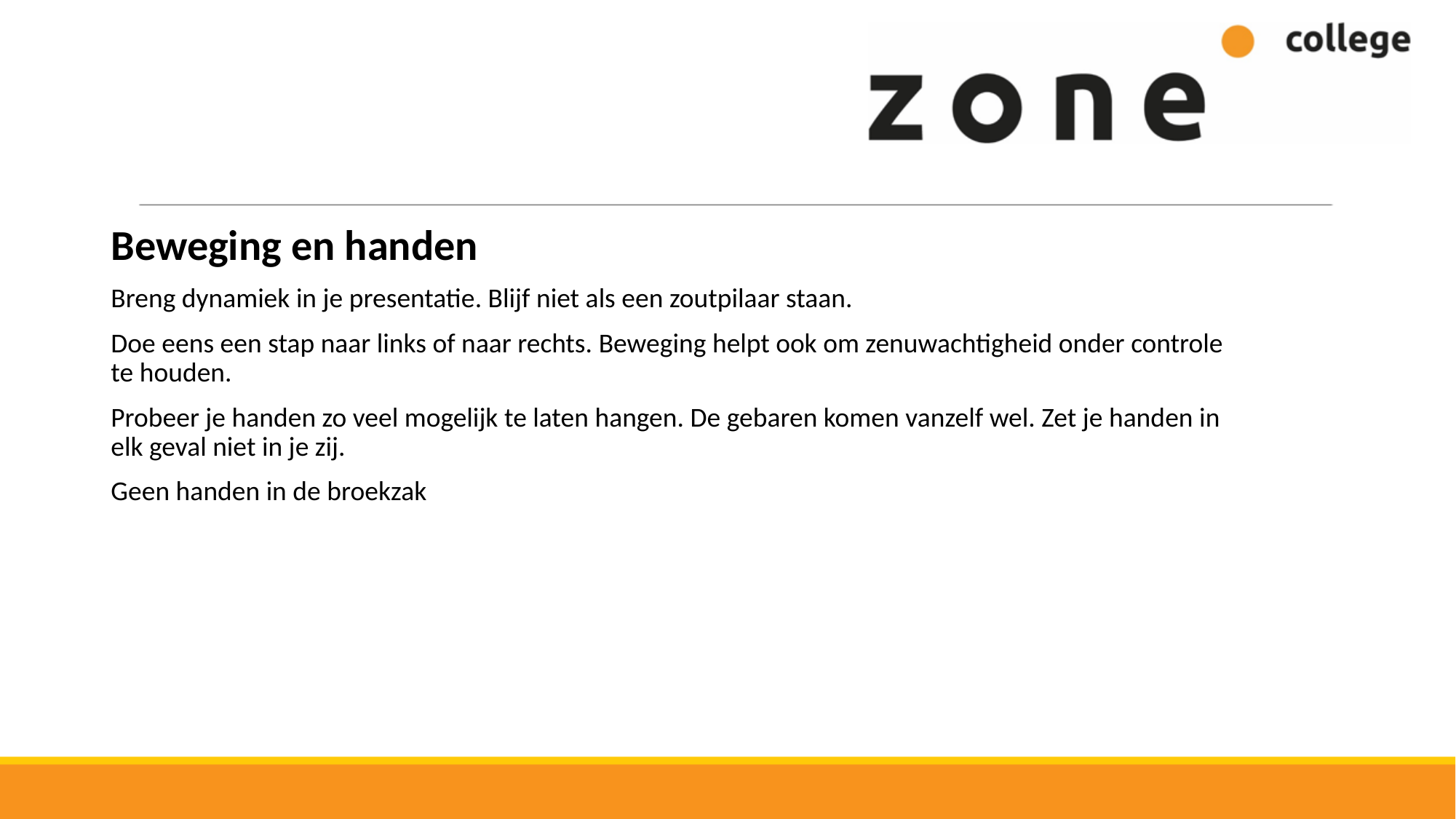

#
Beweging en handen
Breng dynamiek in je presentatie. Blijf niet als een zoutpilaar staan.
Doe eens een stap naar links of naar rechts. Beweging helpt ook om zenuwachtigheid onder controle te houden.
Probeer je handen zo veel mogelijk te laten hangen. De gebaren komen vanzelf wel. Zet je handen in elk geval niet in je zij.
Geen handen in de broekzak